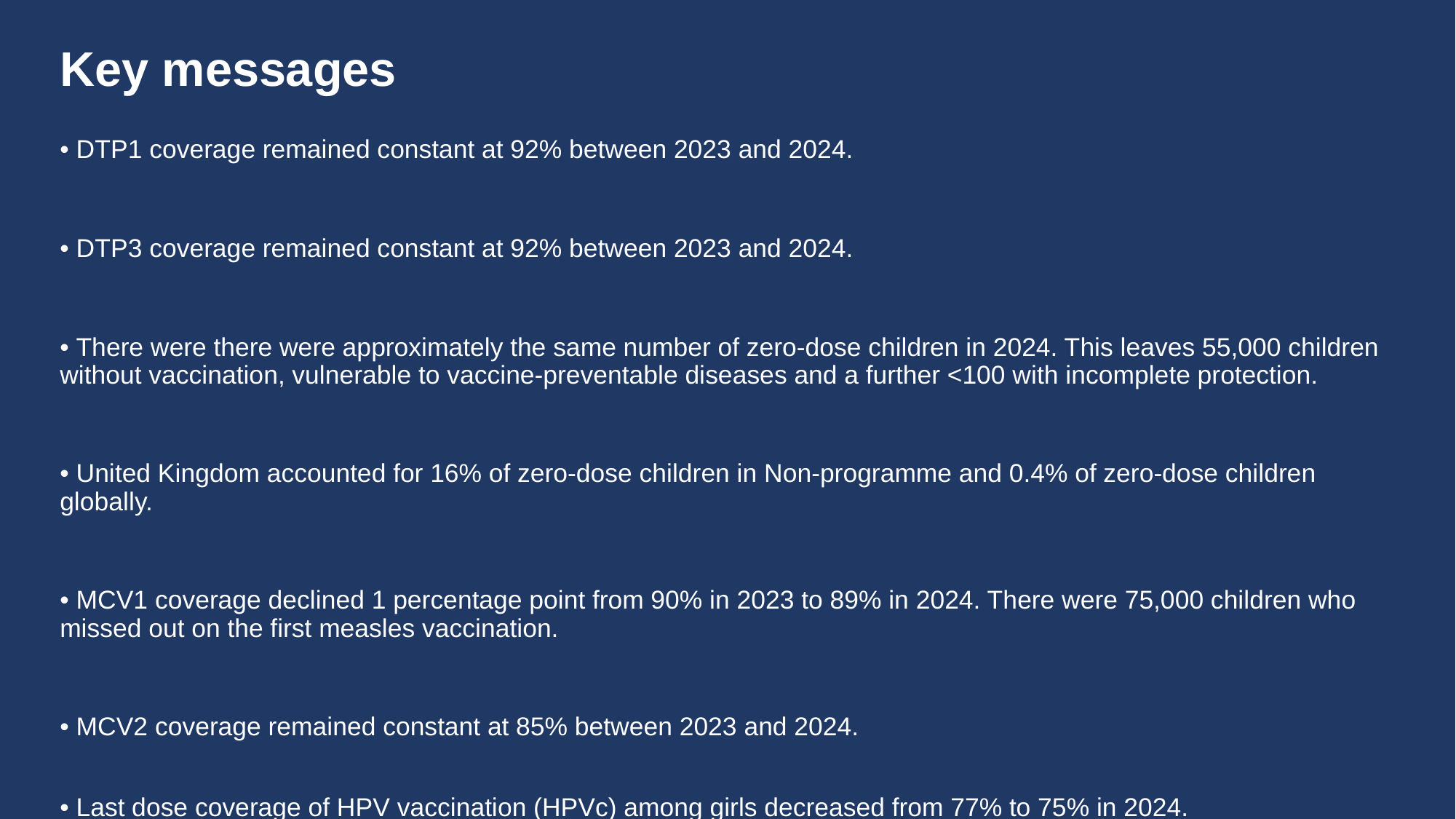

# Key messages
• DTP1 coverage remained constant at 92% between 2023 and 2024.

• DTP3 coverage remained constant at 92% between 2023 and 2024.

• There were there were approximately the same number of zero-dose children in 2024. This leaves 55,000 children without vaccination, vulnerable to vaccine-preventable diseases and a further <100 with incomplete protection.

• United Kingdom accounted for 16% of zero-dose children in Non-programme and 0.4% of zero-dose children globally.

• MCV1 coverage declined 1 percentage point from 90% in 2023 to 89% in 2024. There were 75,000 children who missed out on the first measles vaccination.

• MCV2 coverage remained constant at 85% between 2023 and 2024.

• Last dose coverage of HPV vaccination (HPVc) among girls decreased from 77% to 75% in 2024.